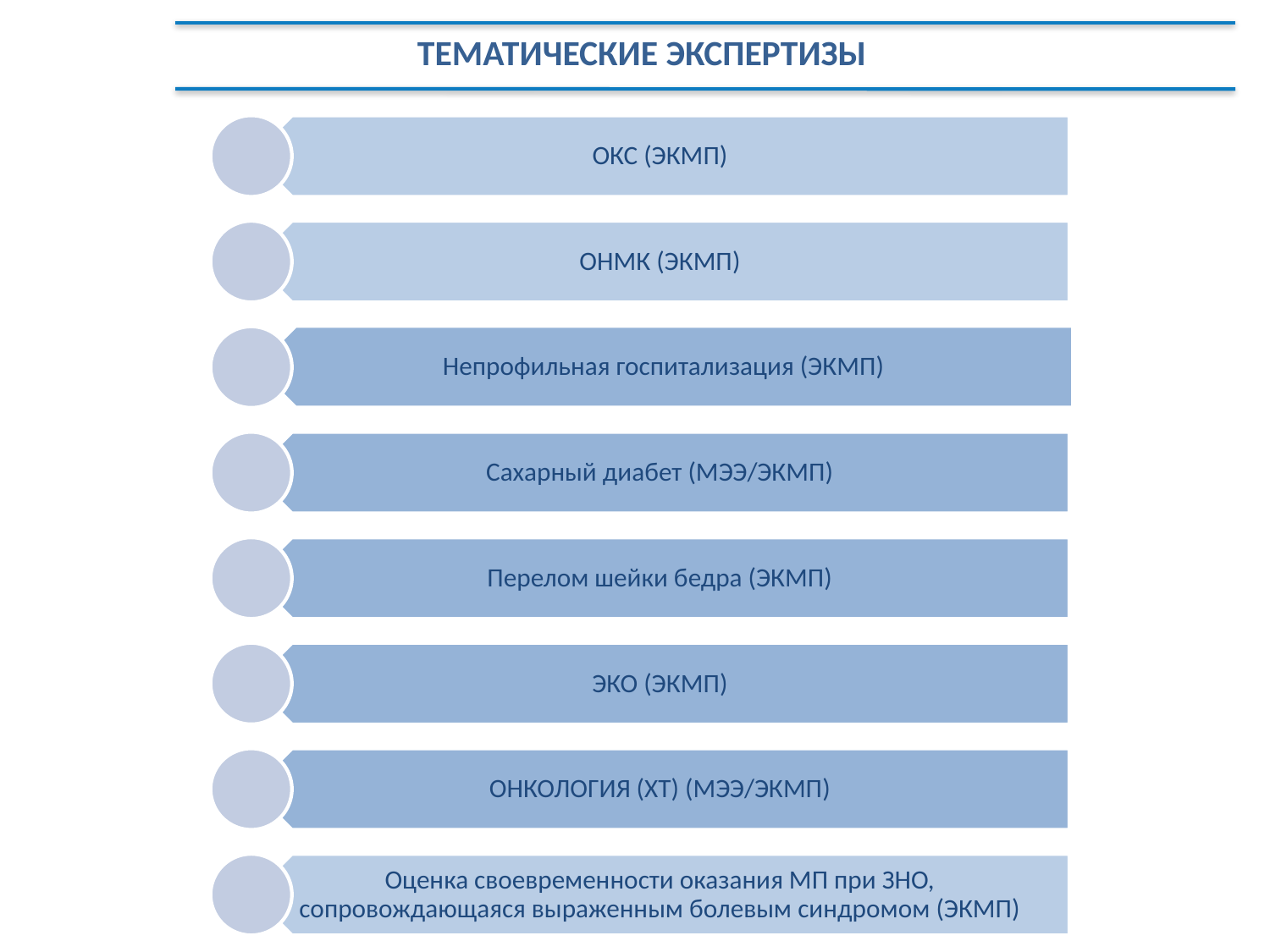

Тематические экспертизы
ОКС (ЭКМП)
ОНМК (ЭКМП)
Непрофильная госпитализация (ЭКМП)
Сахарный диабет (МЭЭ/ЭКМП)
Перелом шейки бедра (ЭКМП)
ЭКО (ЭКМП)
ОНКОЛОГИЯ (ХТ) (МЭЭ/ЭКМП)
Оценка своевременности оказания МП при ЗНО, сопровождающаяся выраженным болевым синдромом (ЭКМП)